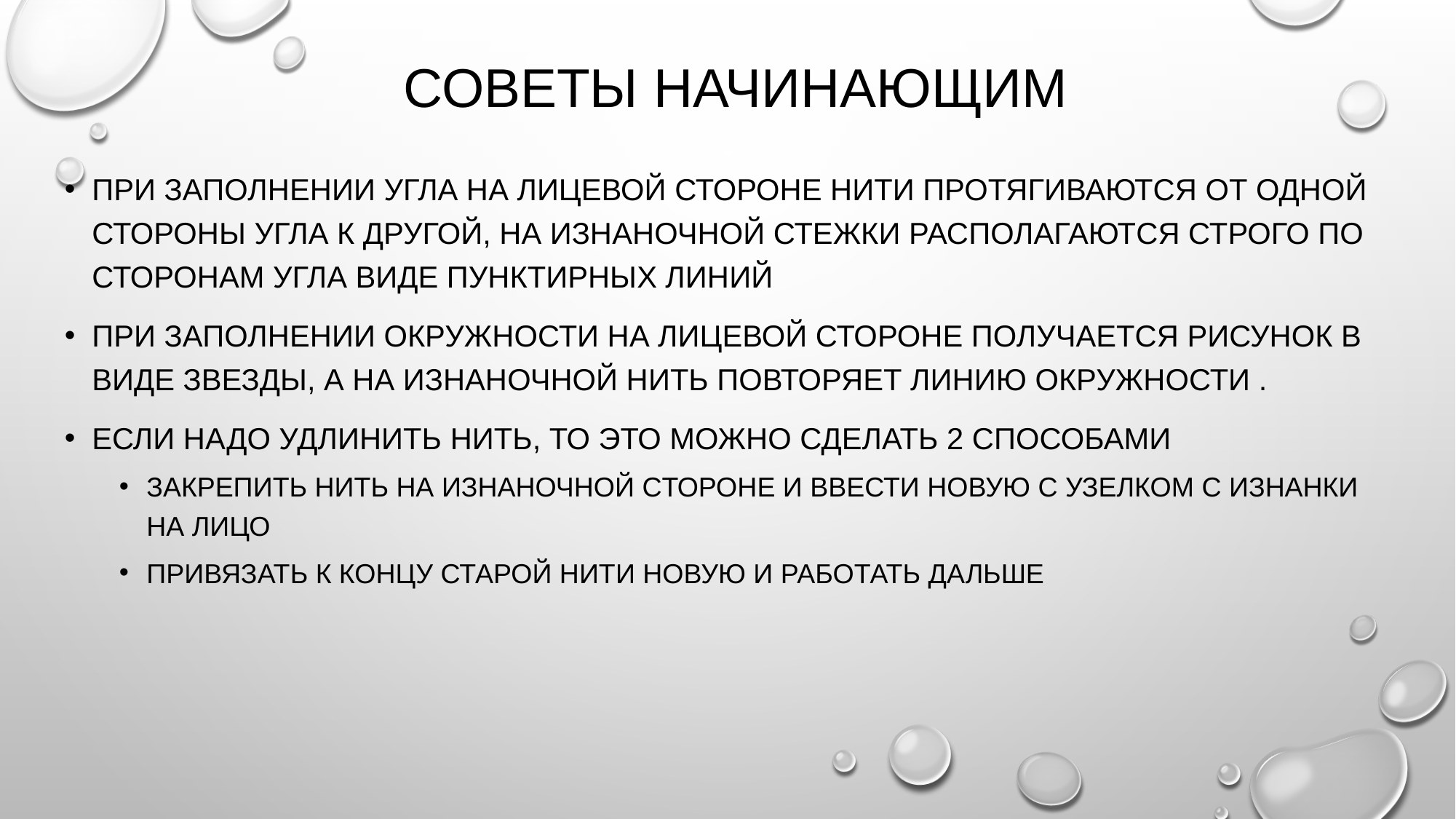

# Советы начинающим
При заполнении угла на лицевой стороне нити протягиваются от одной стороны угла к другой, на изнаночной стежки располагаются строго по сторонам угла виде пунктирных линий
При заполнении окружности на лицевой стороне получается рисунок в виде звезды, а на изнаночной нить повторяет линию окружности .
Если надо удлинить нить, то это можно сделать 2 способами
закрепить нить на изнаночной cтороне и ввести новую с узелком с изнанки на лицо
привязать к концу старой нити новую и работать дальше